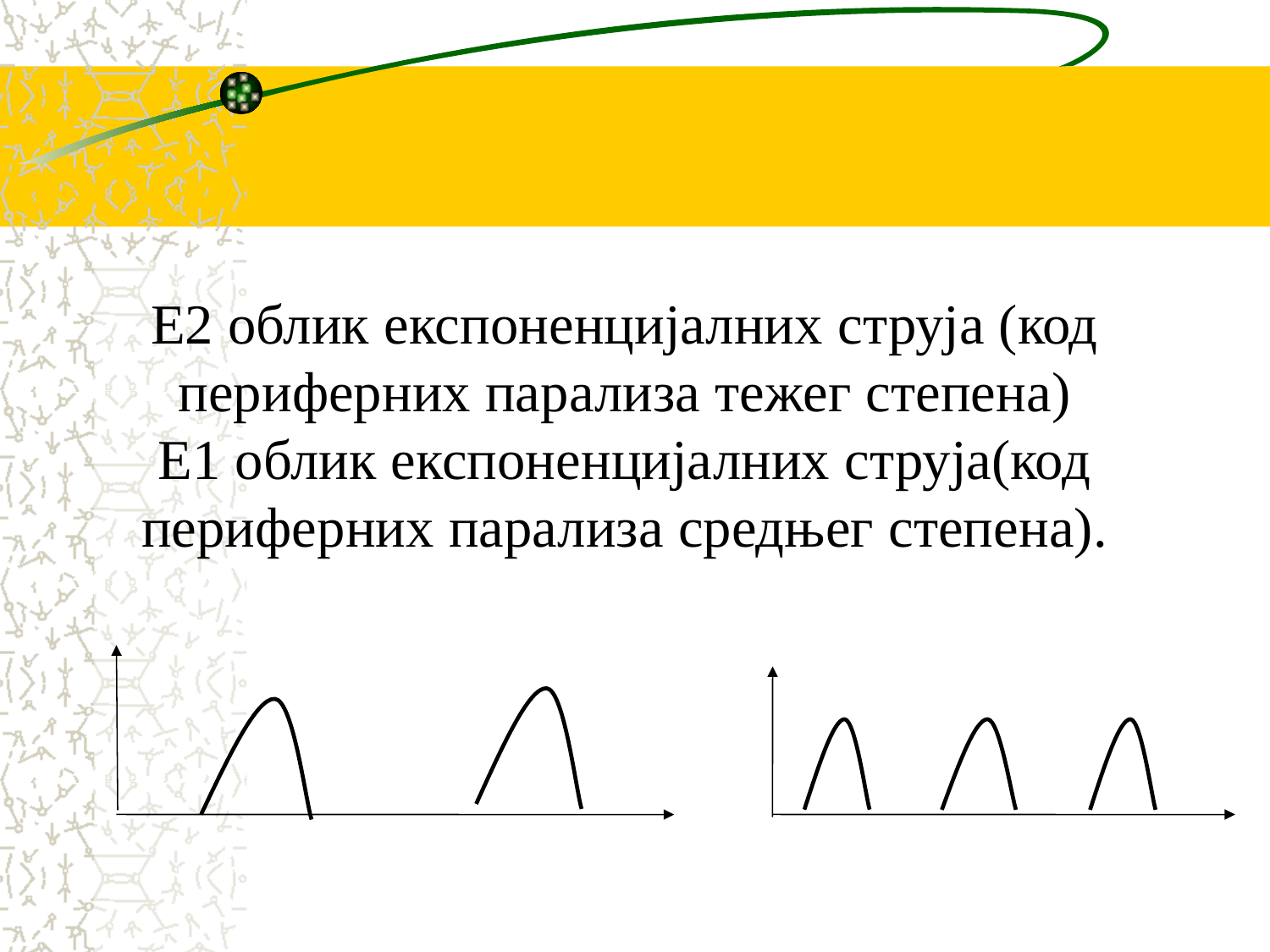

# Е2 облик експоненцијалних струја (код периферних парализа тежег степена) Е1 облик експоненцијалних струја(код периферних парализа средњег степена).